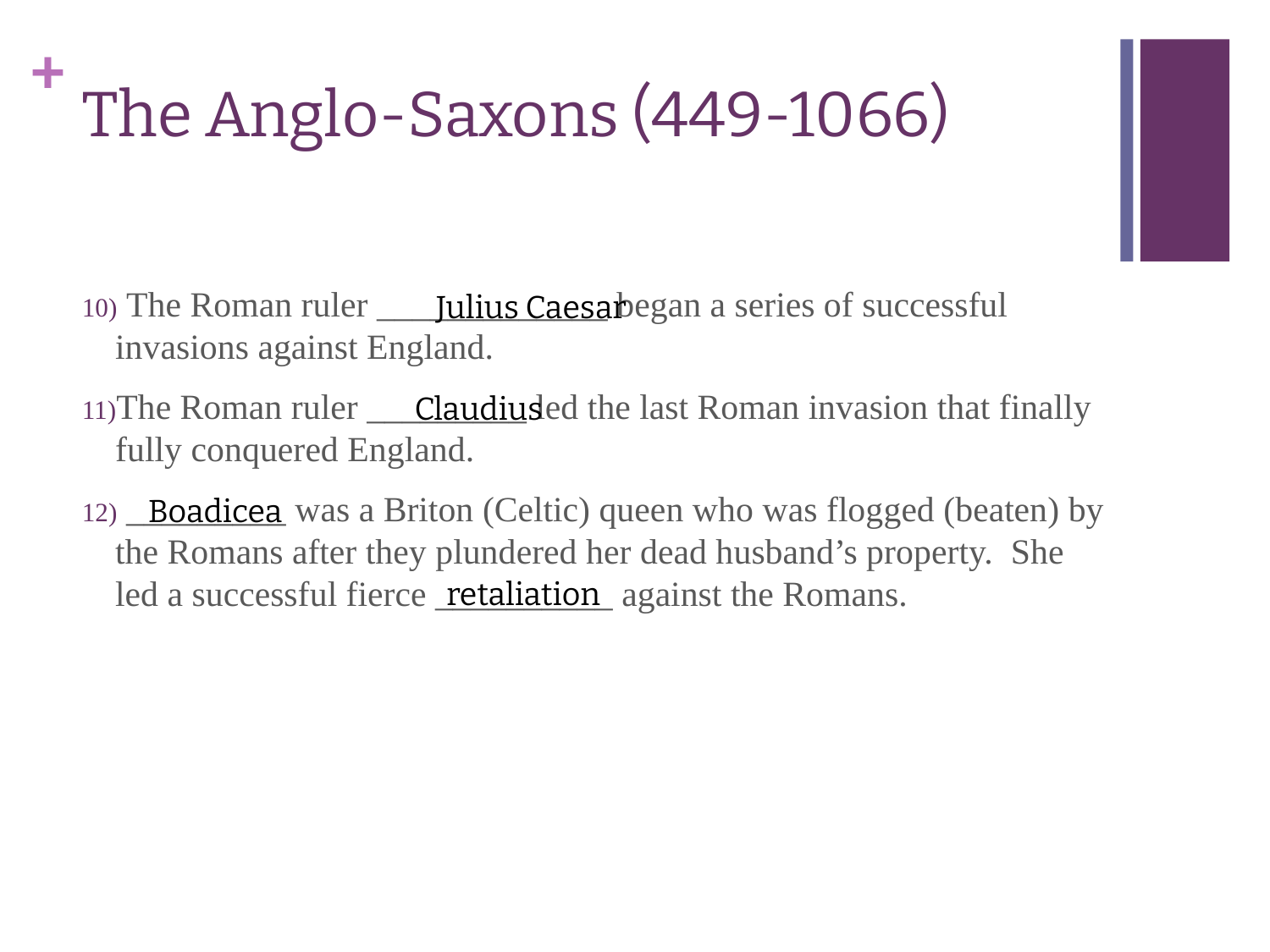

# The Anglo-Saxons (449-1066)
 The Roman ruler _____________ began a series of successful invasions against England.
The Roman ruler _________ led the last Roman invasion that finally fully conquered England.
 _________ was a Briton (Celtic) queen who was flogged (beaten) by the Romans after they plundered her dead husband’s property.  She led a successful fierce __________ against the Romans.
Julius Caesar
Claudius
Boadicea
retaliation